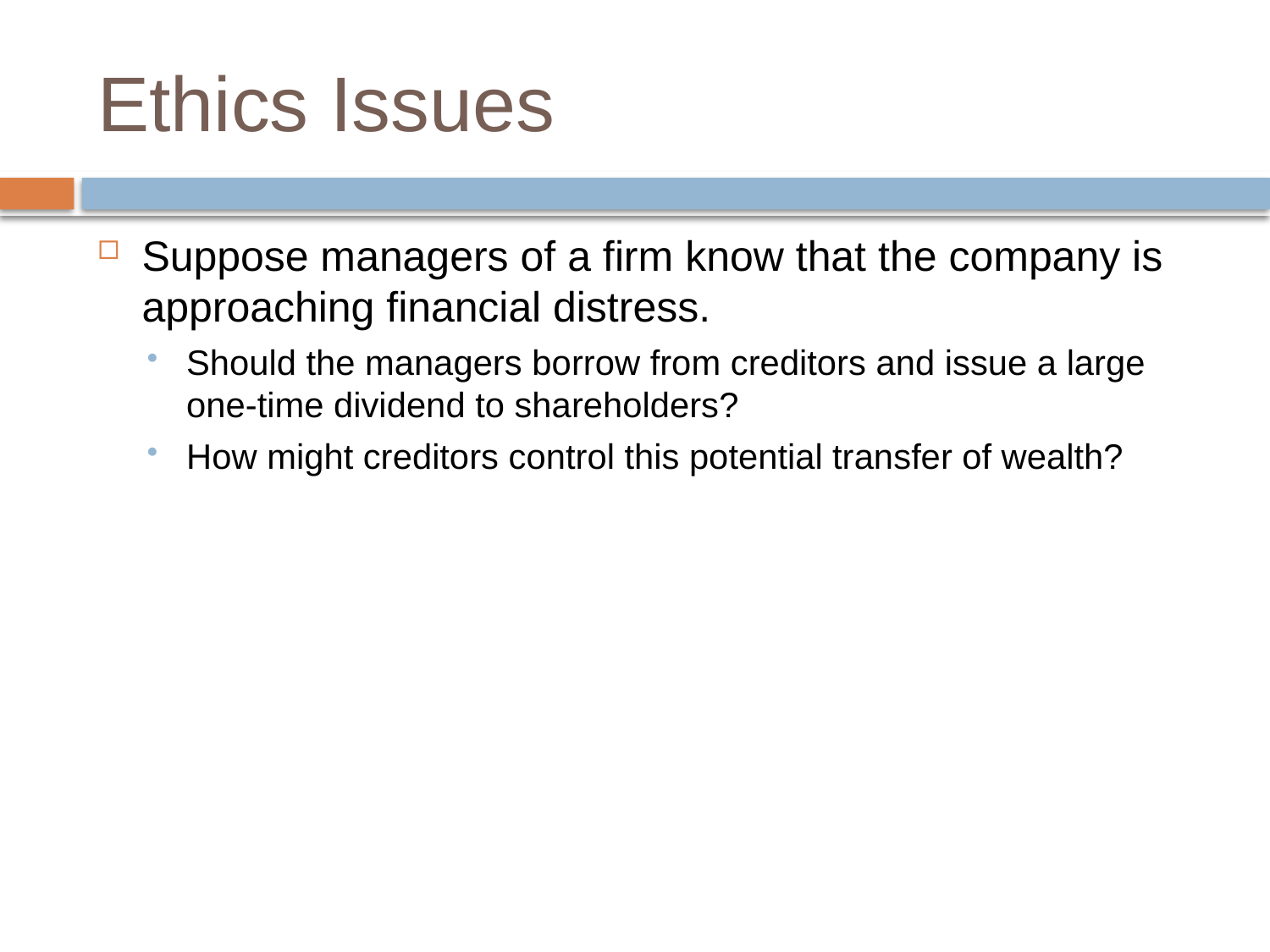

# Ethics Issues
Suppose managers of a firm know that the company is approaching financial distress.
Should the managers borrow from creditors and issue a large one-time dividend to shareholders?
How might creditors control this potential transfer of wealth?